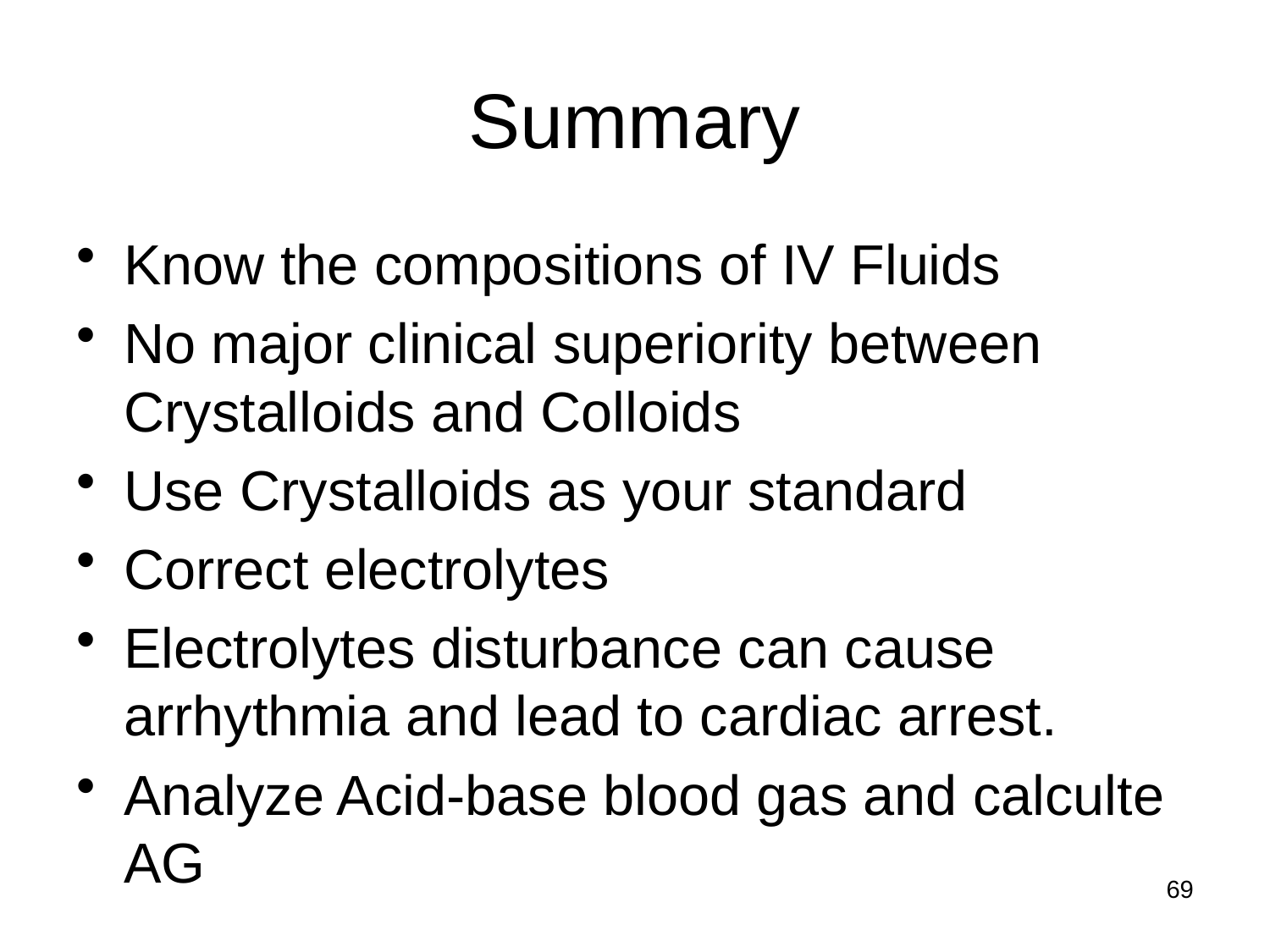

# Summary
Know the compositions of IV Fluids
No major clinical superiority between Crystalloids and Colloids
Use Crystalloids as your standard
Correct electrolytes
Electrolytes disturbance can cause arrhythmia and lead to cardiac arrest.
Analyze Acid-base blood gas and calculte AG
69